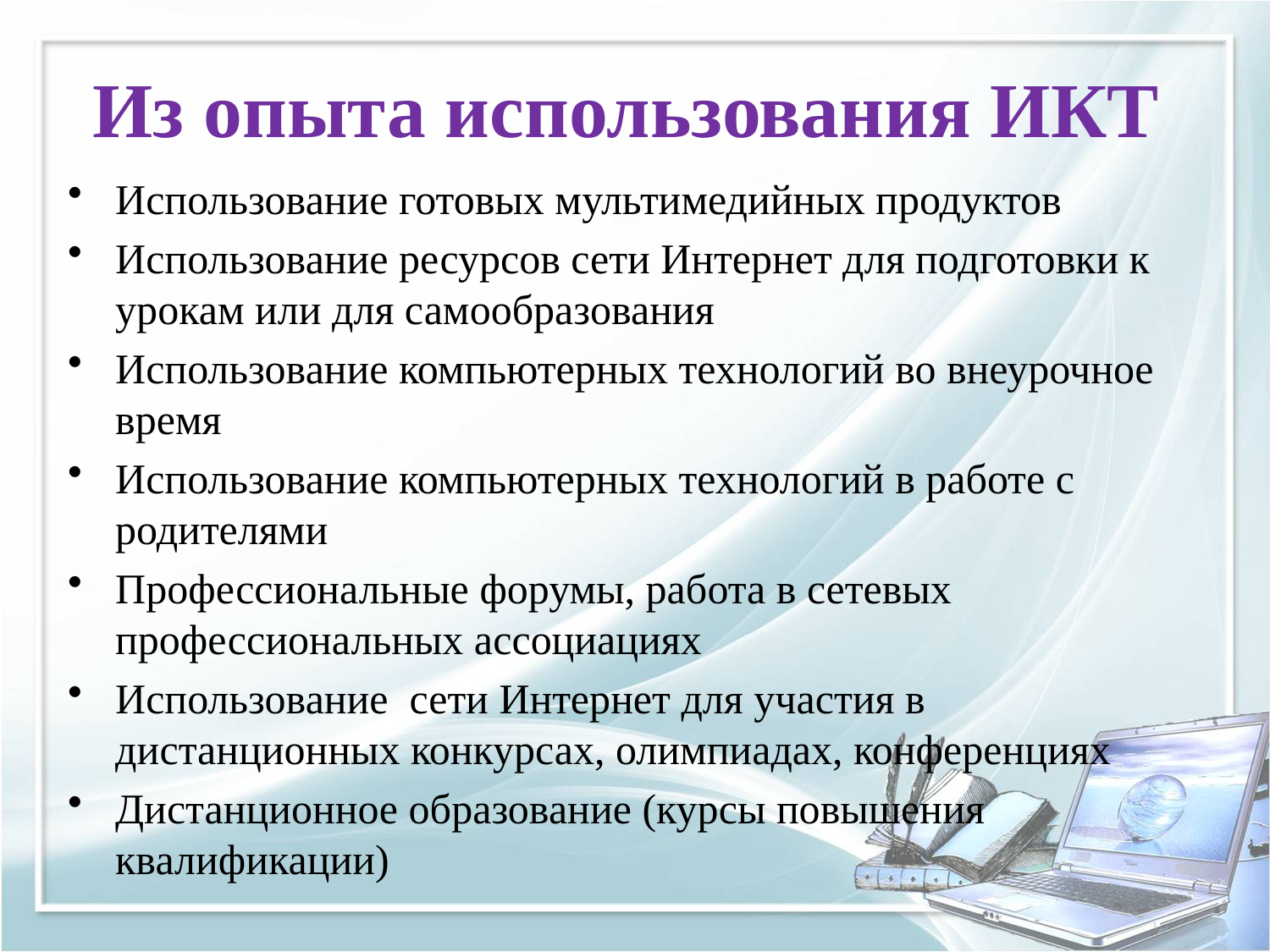

# Из опыта использования ИКТ
Использование готовых мультимедийных продуктов
Использование ресурсов сети Интернет для подготовки к урокам или для самообразования
Использование компьютерных технологий во внеурочное время
Использование компьютерных технологий в работе с родителями
Профессиональные форумы, работа в сетевых профессиональных ассоциациях
Использование  сети Интернет для участия в дистанционных конкурсах, олимпиадах, конференциях
Дистанционное образование (курсы повышения квалификации)